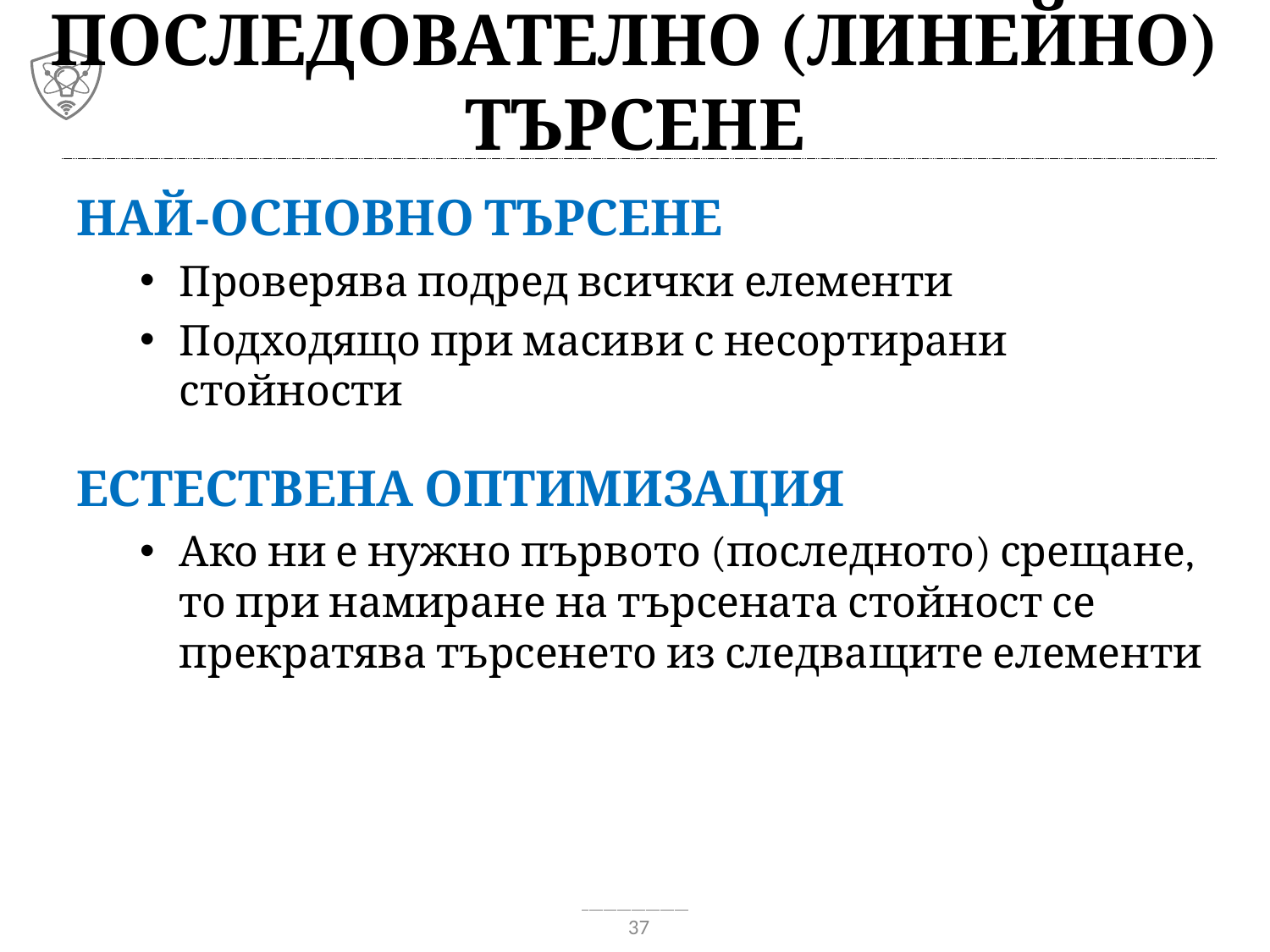

# Последователно (линейно) търсене
Най-основно търсене
Проверява подред всички елементи
Подходящо при масиви с несортирани стойности
Естествена оптимизация
Ако ни е нужно първото (последното) срещане, то при намиране на търсената стойност се прекратява търсенето из следващите елементи

37